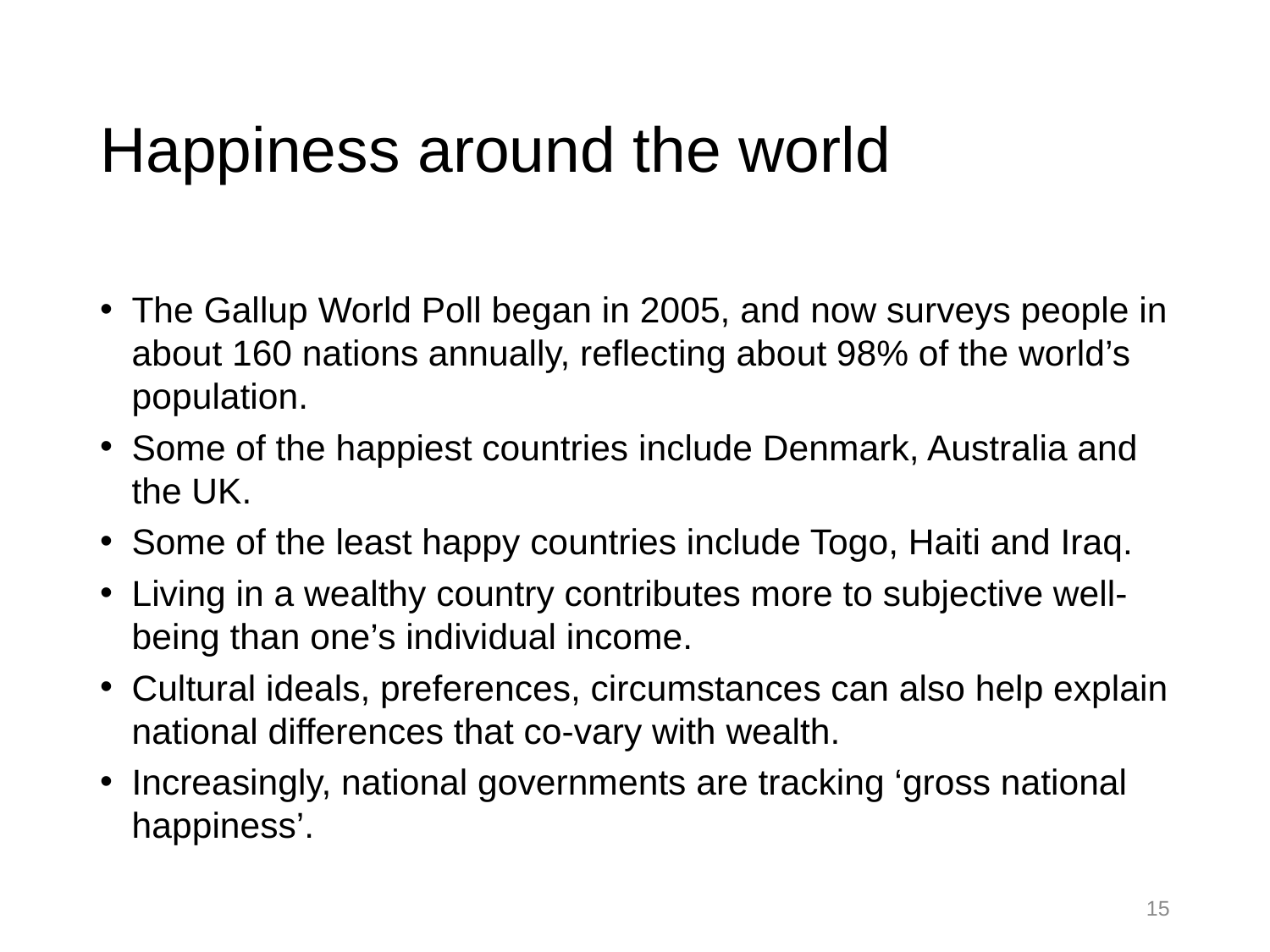

# Happiness around the world
The Gallup World Poll began in 2005, and now surveys people in about 160 nations annually, reflecting about 98% of the world’s population.
Some of the happiest countries include Denmark, Australia and the UK.
Some of the least happy countries include Togo, Haiti and Iraq.
Living in a wealthy country contributes more to subjective well-being than one’s individual income.
Cultural ideals, preferences, circumstances can also help explain national differences that co-vary with wealth.
Increasingly, national governments are tracking ‘gross national happiness’.
15